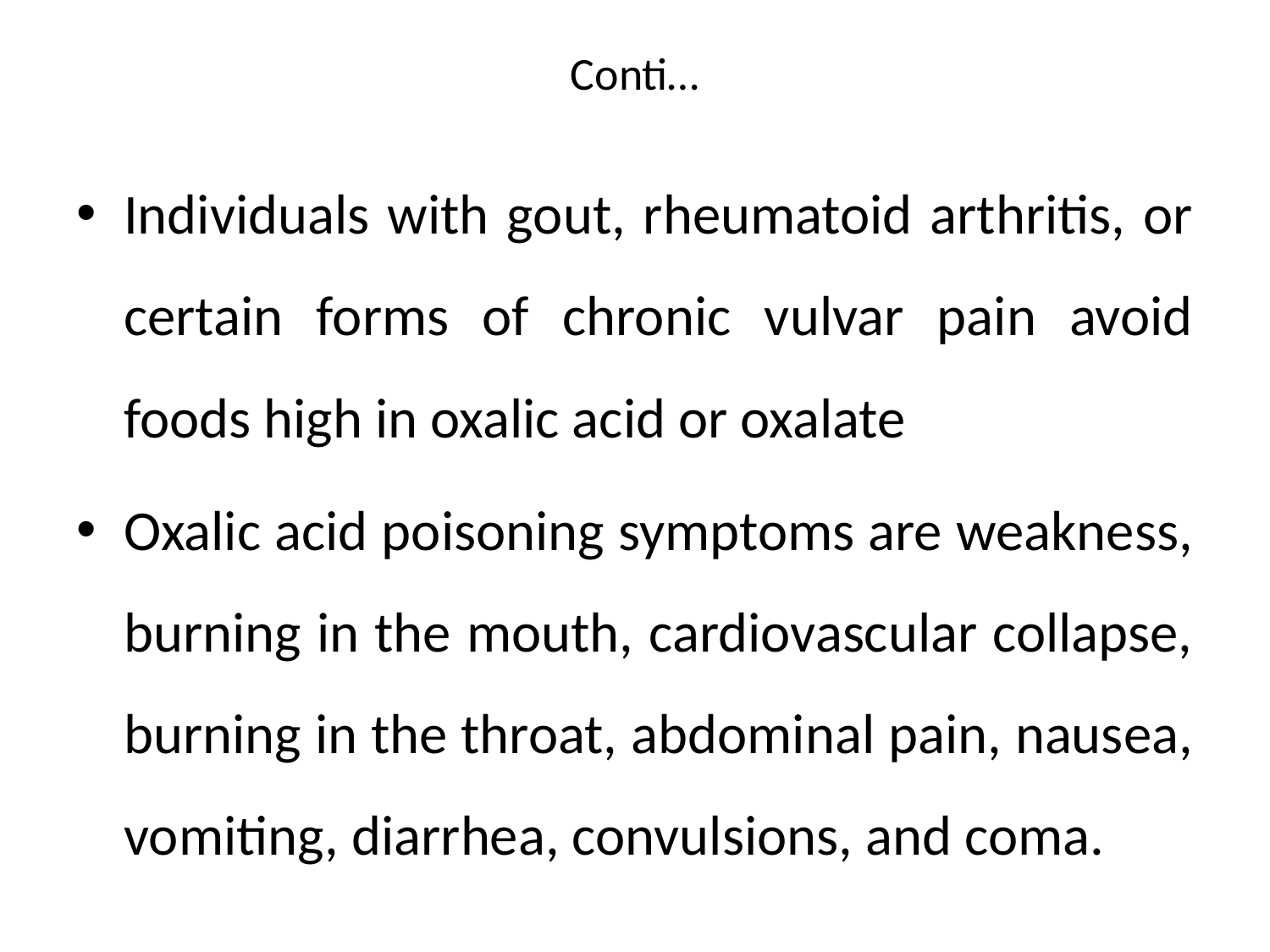

# Conti…
Individuals with gout, rheumatoid arthritis, or certain forms of chronic vulvar pain avoid foods high in oxalic acid or oxalate
Oxalic acid poisoning symptoms are weakness, burning in the mouth, cardiovascular collapse, burning in the throat, abdominal pain, nausea, vomiting, diarrhea, convulsions, and coma.